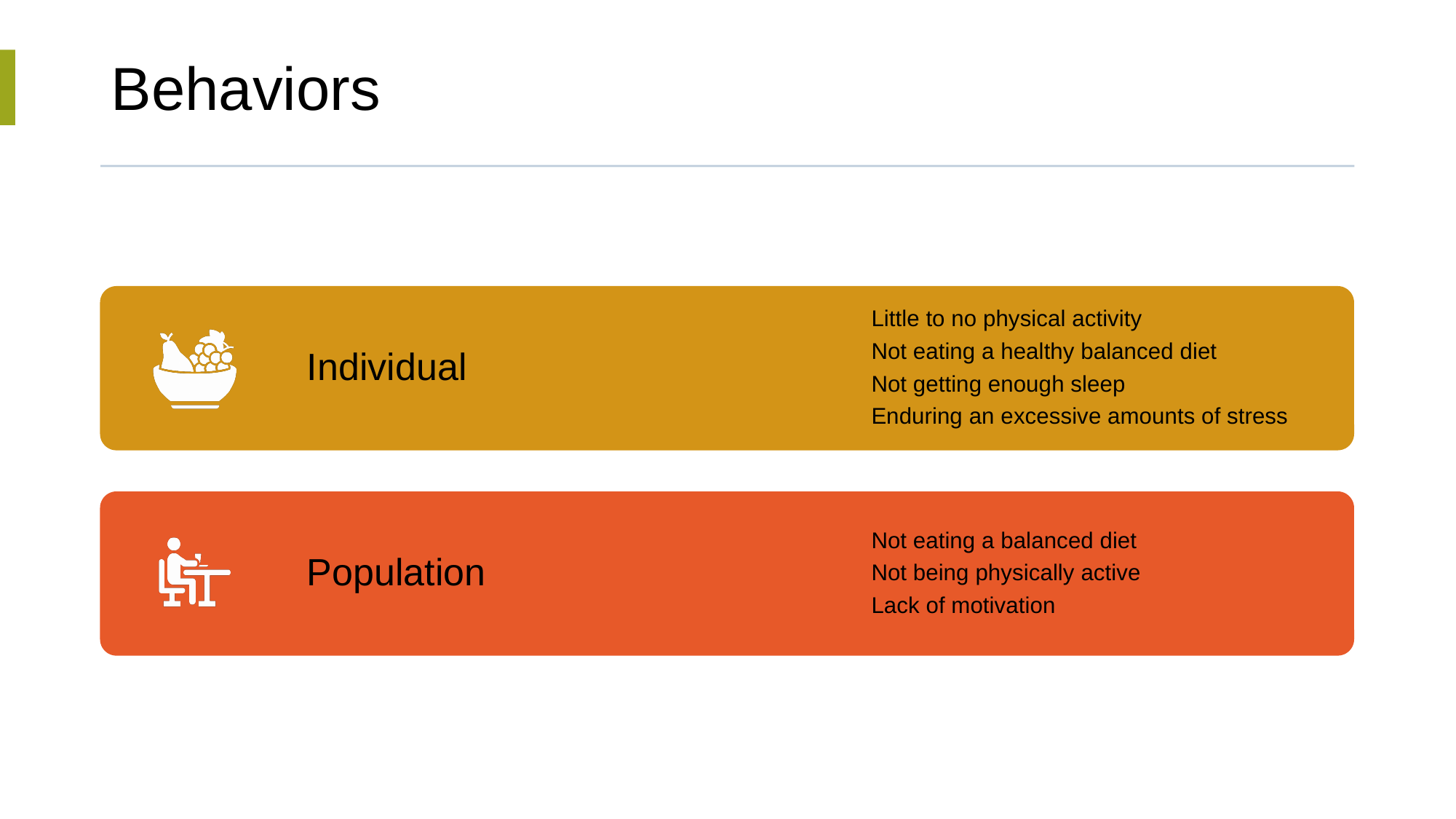

# Behaviors

Individual
Little to no physical activity
Not eating a healthy balanced diet
Not getting enough sleep
Enduring an excessive amounts of stress
Population
Not eating a balanced diet
Not being physically active
Lack of motivation